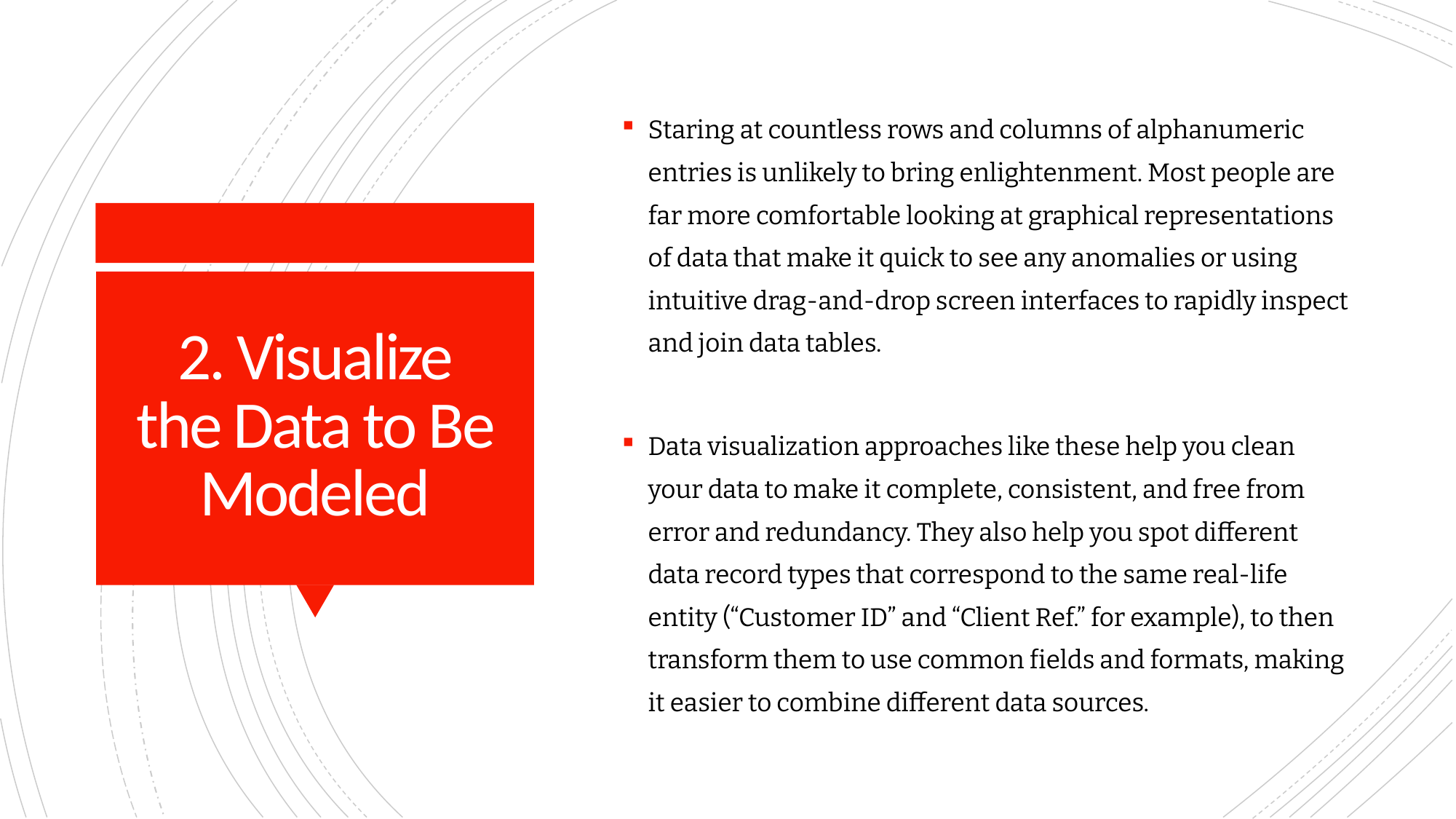

Staring at countless rows and columns of alphanumeric entries is unlikely to bring enlightenment. Most people are far more comfortable looking at graphical representations of data that make it quick to see any anomalies or using intuitive drag-and-drop screen interfaces to rapidly inspect and join data tables.

Data visualization approaches like these help you clean your data to make it complete, consistent, and free from error and redundancy. They also help you spot different data record types that correspond to the same real-life entity (“Customer ID” and “Client Ref.” for example), to then transform them to use common fields and formats, making it easier to combine different data sources.

# 2. Visualize the Data to Be Modeled